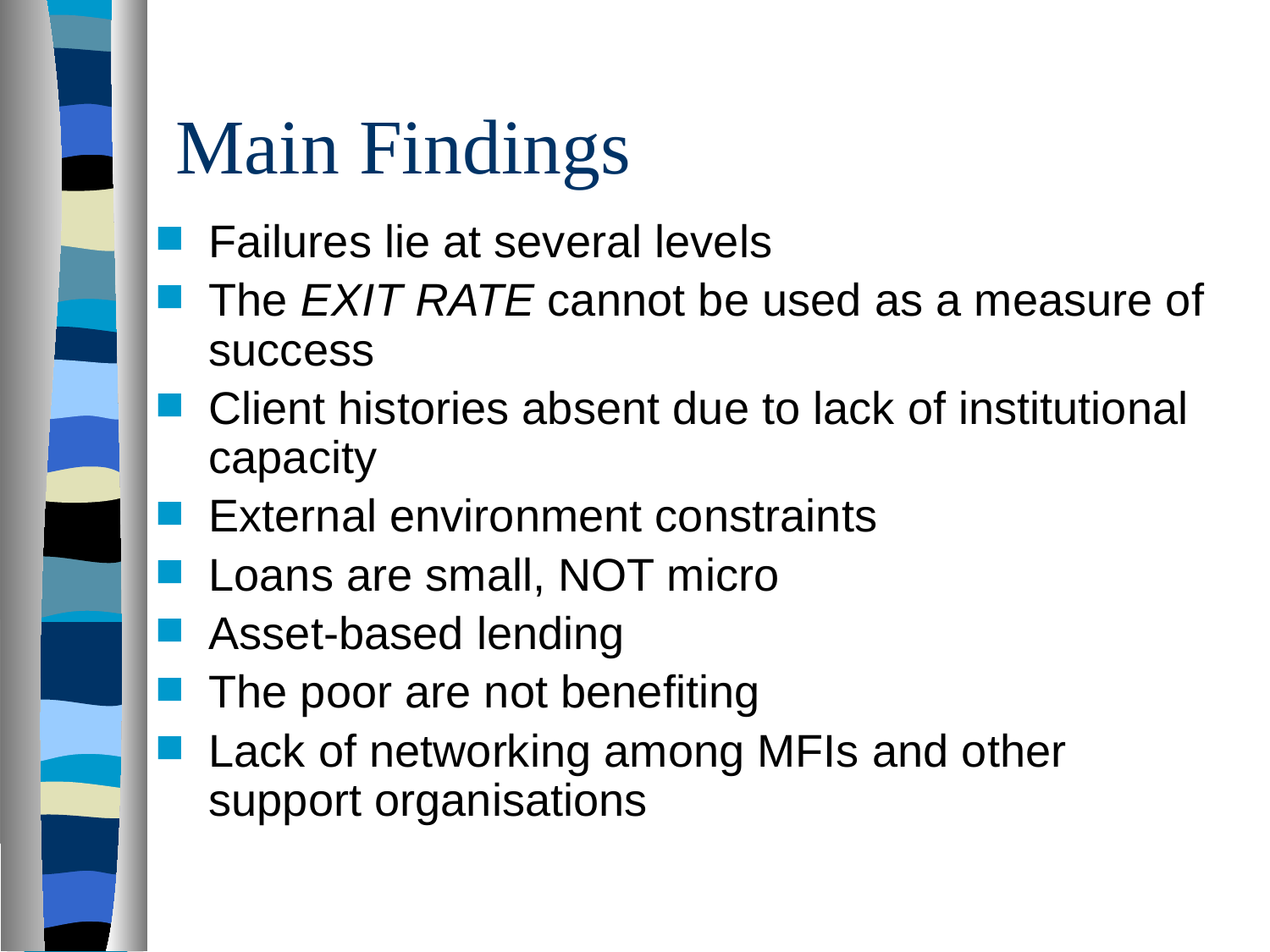

# Main Findings
Failures lie at several levels
The EXIT RATE cannot be used as a measure of success
Client histories absent due to lack of institutional capacity
External environment constraints
Loans are small, NOT micro
Asset-based lending
The poor are not benefiting
Lack of networking among MFIs and other support organisations